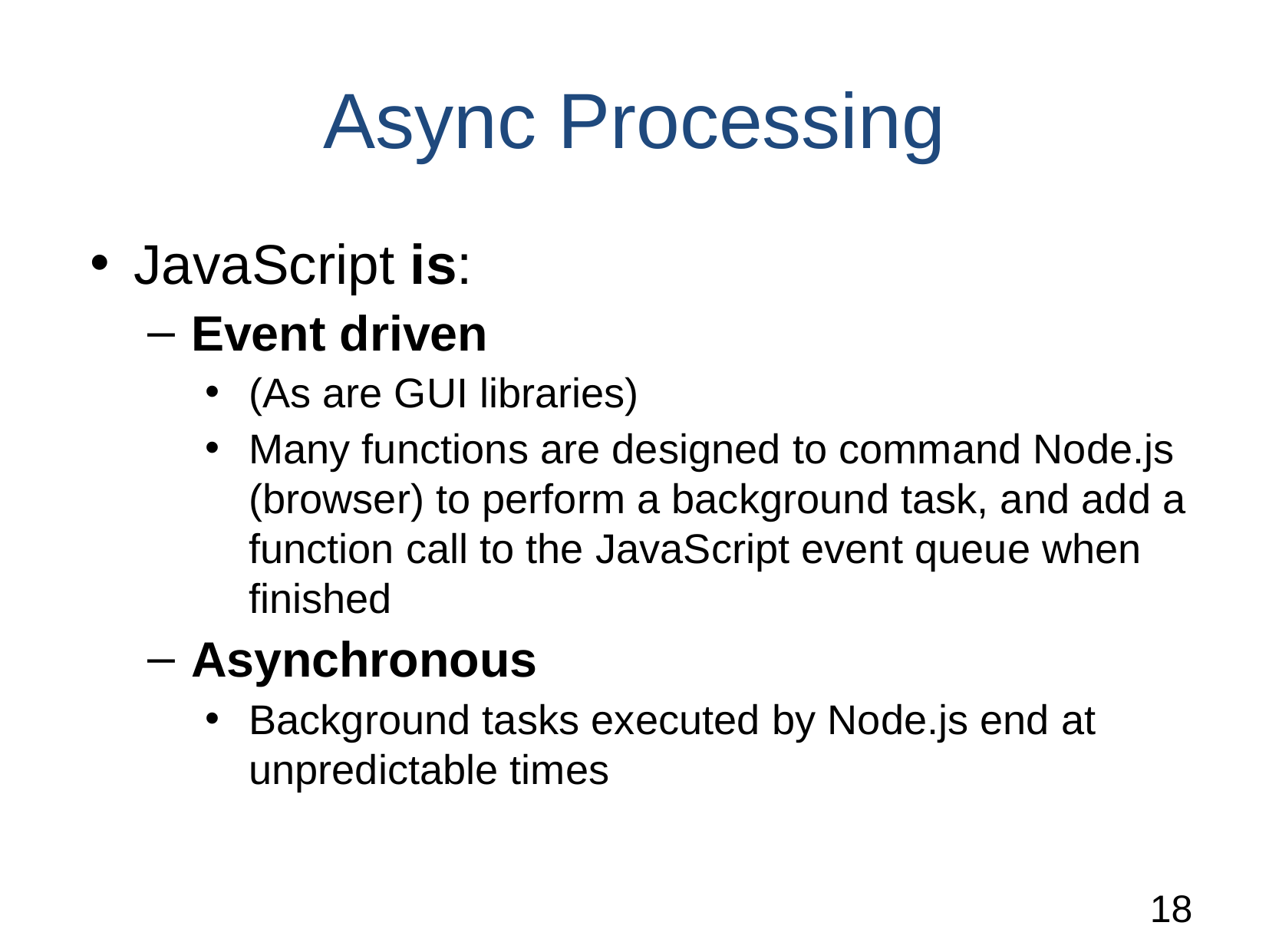

# Async Processing
JavaScript is:
Event driven
(As are GUI libraries)
Many functions are designed to command Node.js (browser) to perform a background task, and add a function call to the JavaScript event queue when finished
Asynchronous
Background tasks executed by Node.js end at unpredictable times

18